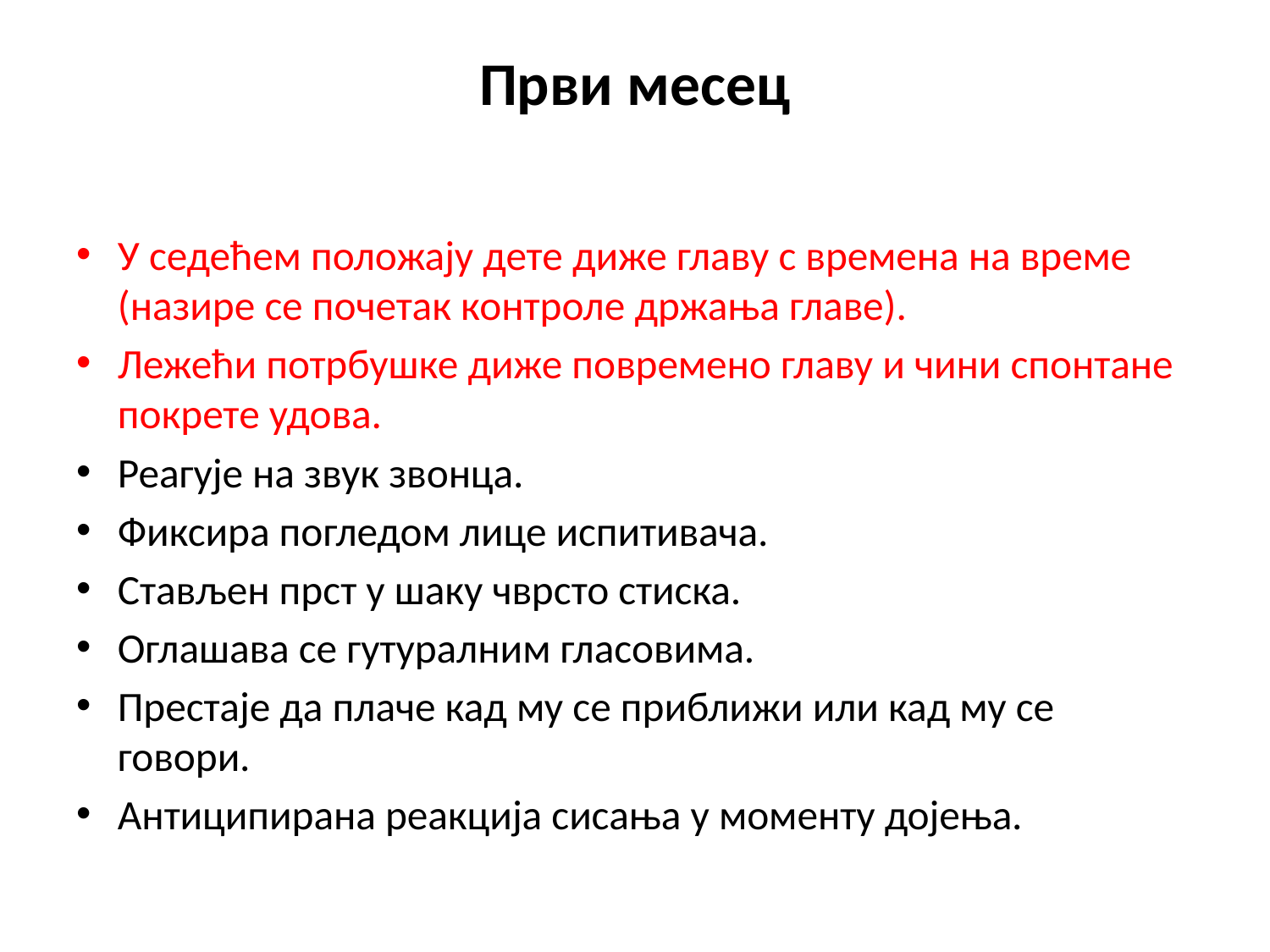

# Први месец
У седећем положају дете диже главу с времена на време (назире се почетак контроле држања главе).
Лежећи потрбушке диже повремено главу и чини спонтане покрете удова.
Реагује на звук звонца.
Фиксира погледом лице испитивача.
Стављен прст у шаку чврсто стиска.
Оглашава се гутуралним гласовима.
Престаје да плаче кад му се приближи или кад му се говори.
Антиципирана реакција сисања у моменту дојења.